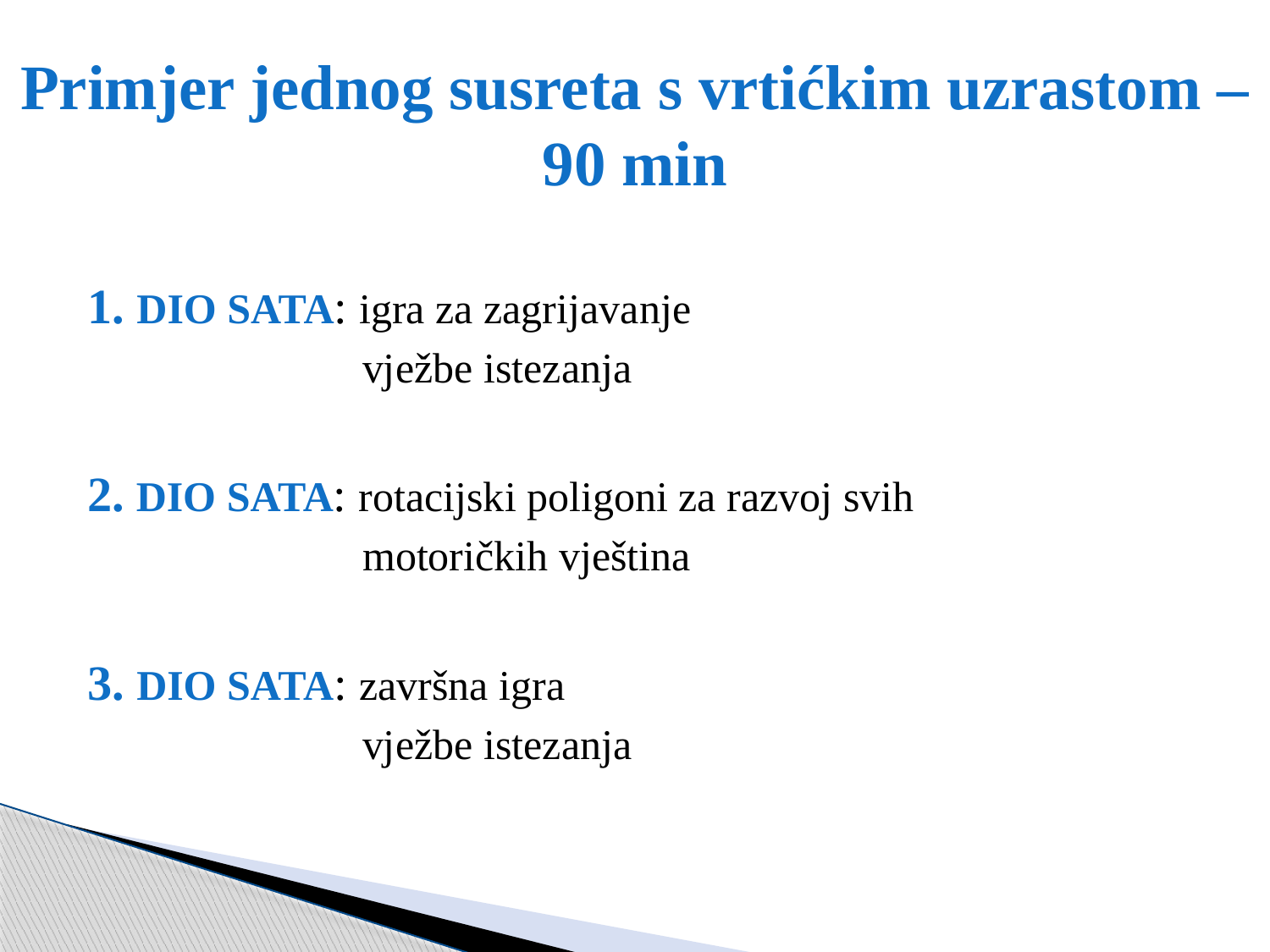

Primjer jednog susreta s vrtićkim uzrastom – 90 min
1. DIO SATA: igra za zagrijavanje
                          vježbe istezanja

2. DIO SATA: rotacijski poligoni za razvoj svih
                          motoričkih vještina

3. DIO SATA: završna igra
                          vježbe istezanja